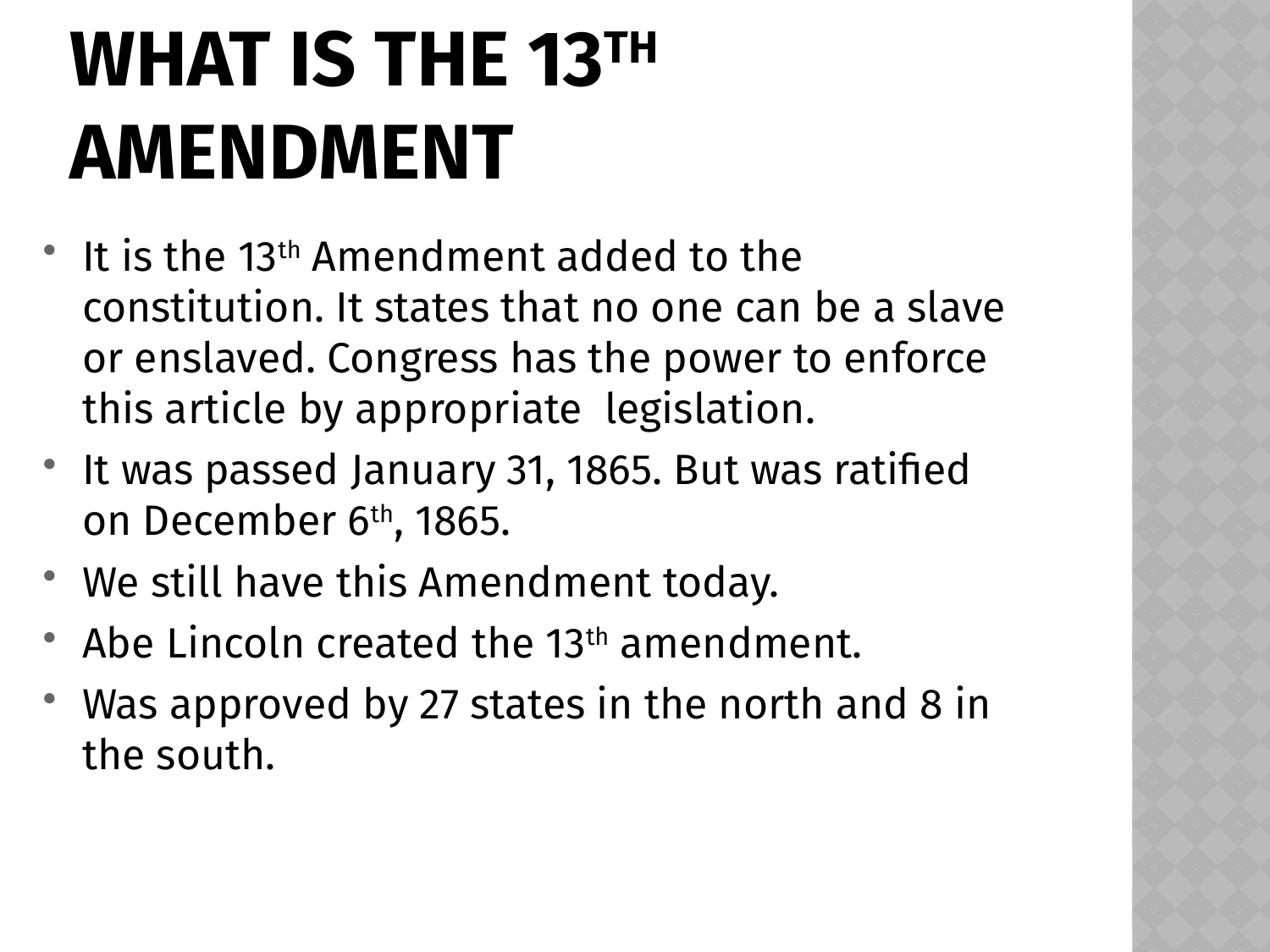

# What is the 13th amendment
It is the 13th Amendment added to the constitution. It states that no one can be a slave or enslaved. Congress has the power to enforce this article by appropriate  legislation.
It was passed January 31, 1865. But was ratified on December 6th, 1865.
We still have this Amendment today.
Abe Lincoln created the 13th amendment.
Was approved by 27 states in the north and 8 in the south.